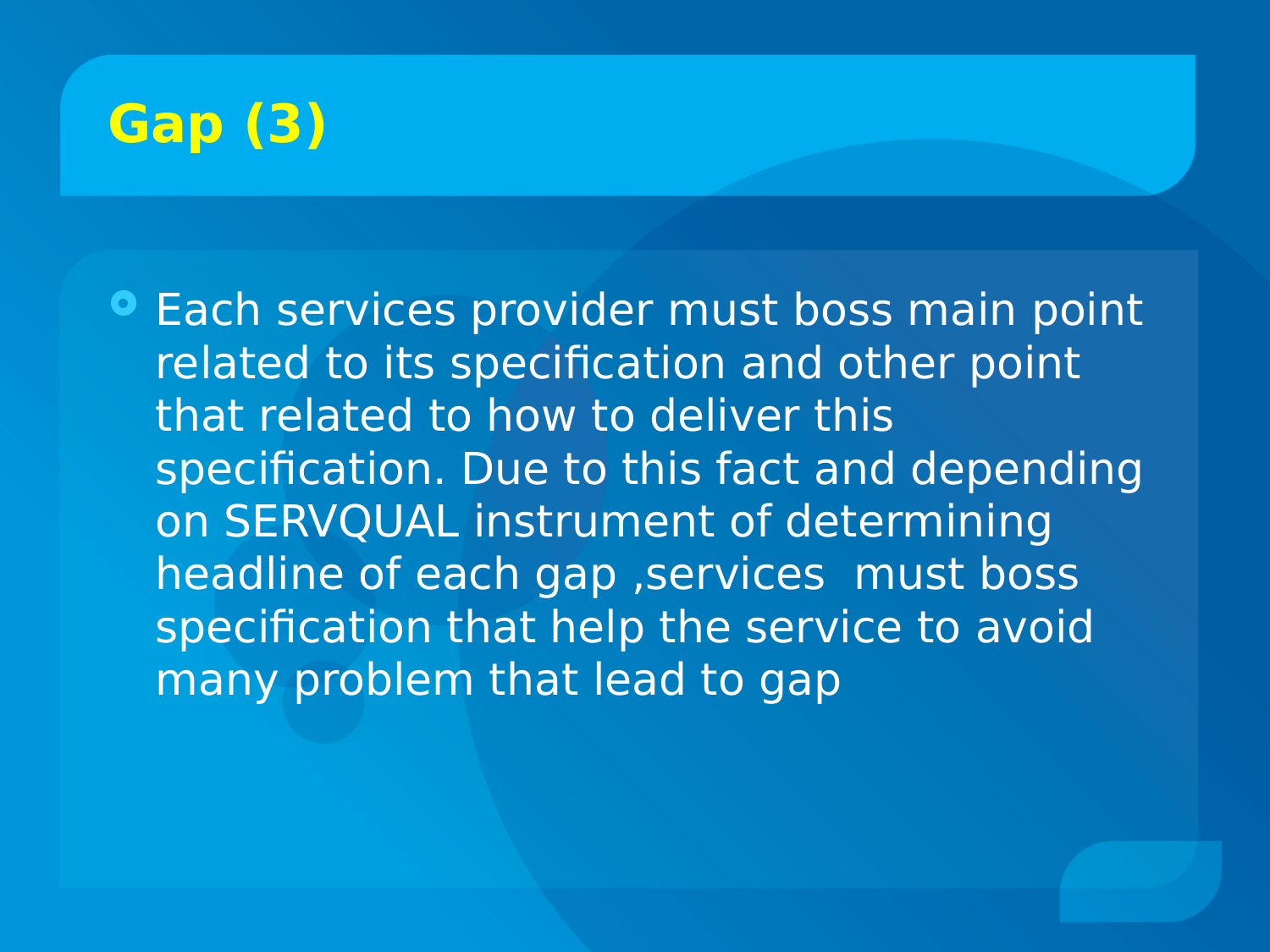

# Gap (3)
Each services provider must boss main point related to its specification and other point that related to how to deliver this specification. Due to this fact and depending on SERVQUAL instrument of determining headline of each gap ,services  must boss specification that help the service to avoid many problem that lead to gap